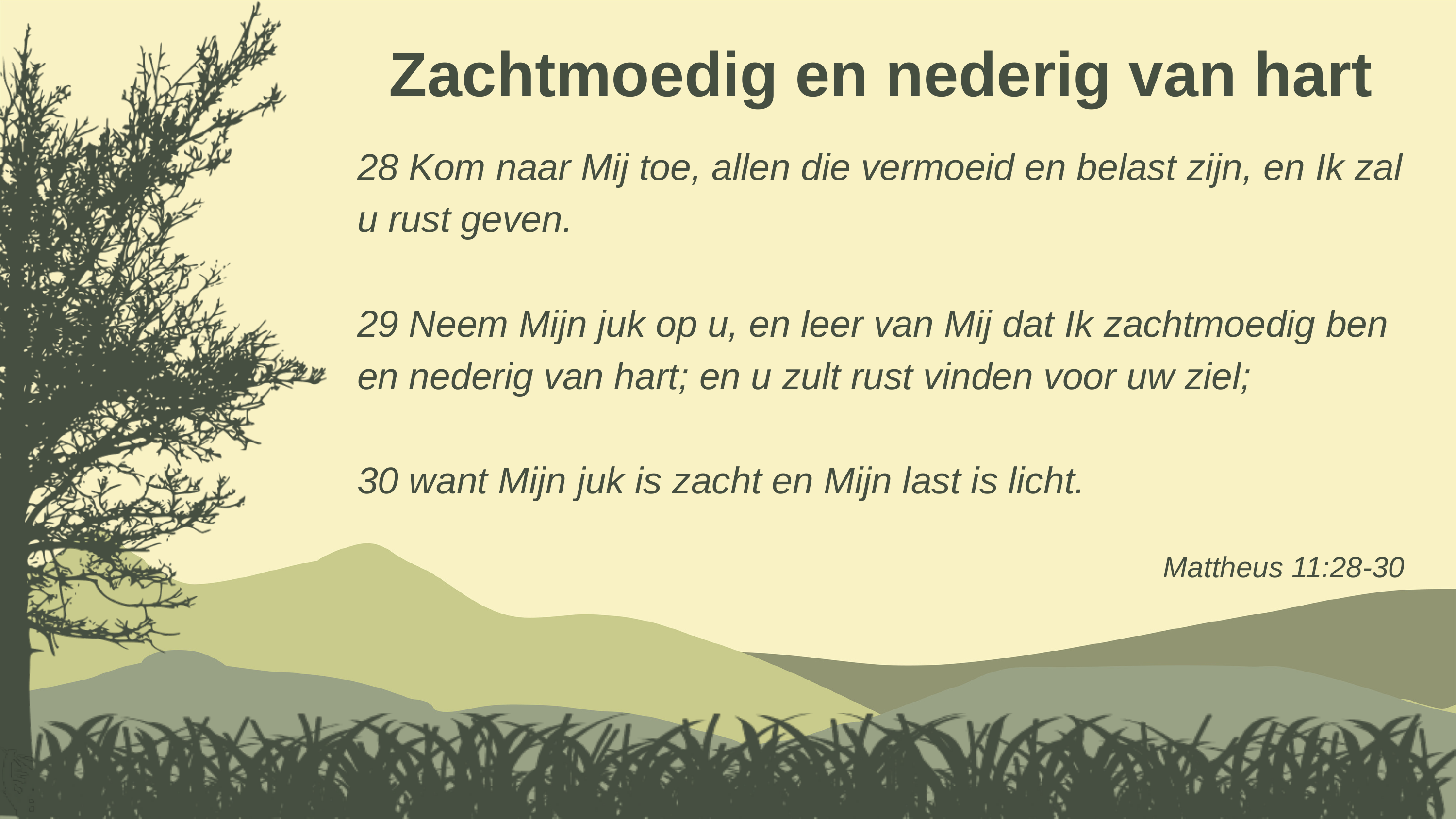

Zachtmoedig en nederig van hart

28 Kom naar Mij toe, allen die vermoeid en belast zijn, en Ik zal u rust geven.

29 Neem Mijn juk op u, en leer van Mij dat Ik zachtmoedig ben en nederig van hart; en u zult rust vinden voor uw ziel;

30 want Mijn juk is zacht en Mijn last is licht.

Mattheus 11:28-30